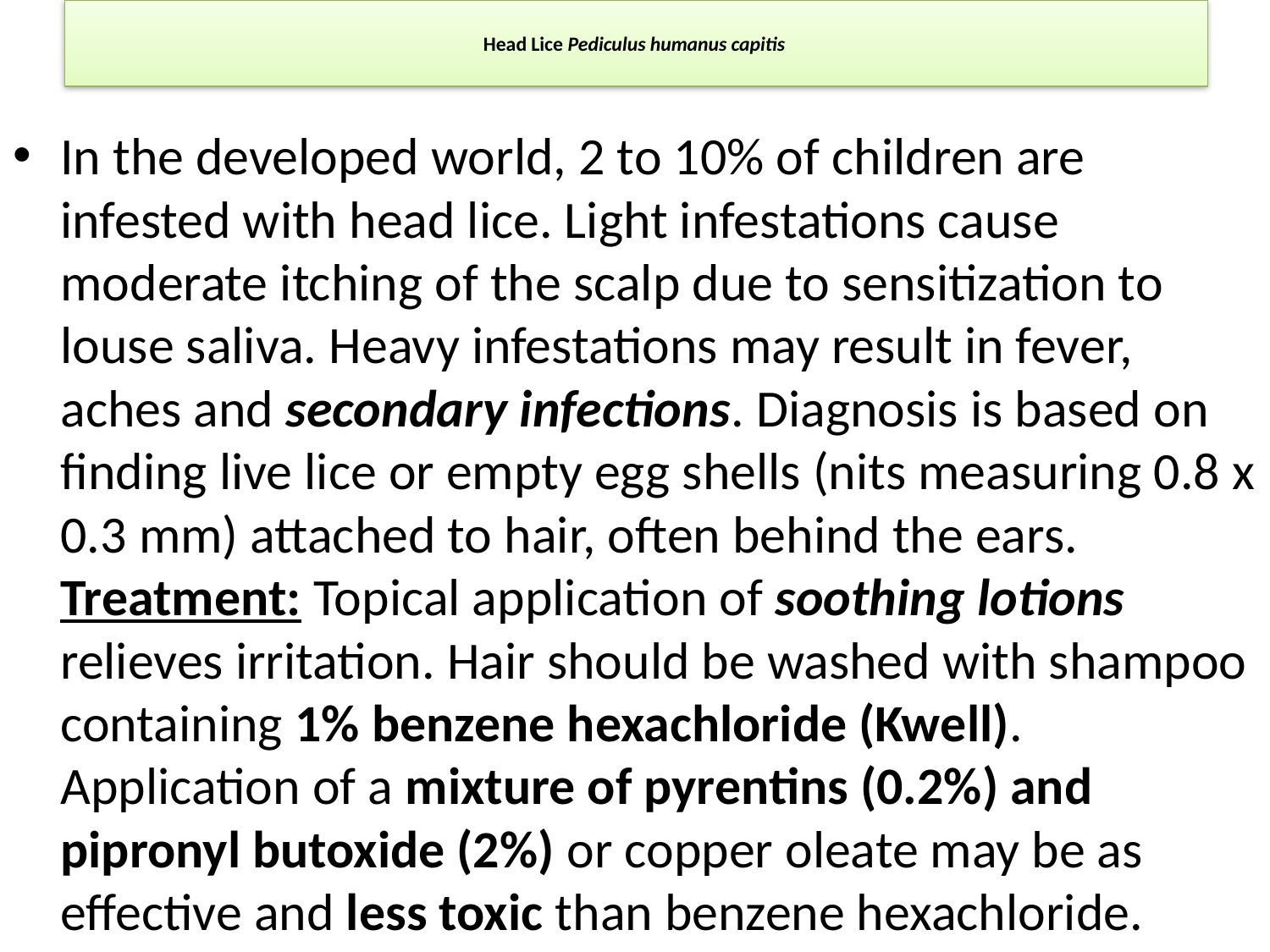

# Head Lice Pediculus humanus capitis
In the developed world, 2 to 10% of children are infested with head lice. Light infestations cause moderate itching of the scalp due to sensitization to louse saliva. Heavy infestations may result in fever, aches and secondary infections. Diagnosis is based on finding live lice or empty egg shells (nits measuring 0.8 x 0.3 mm) attached to hair, often behind the ears.     Treatment: Topical application of soothing lotions relieves irritation. Hair should be washed with shampoo containing 1% benzene hexachloride (Kwell). Application of a mixture of pyrentins (0.2%) and pipronyl butoxide (2%) or copper oleate may be as effective and less toxic than benzene hexachloride.